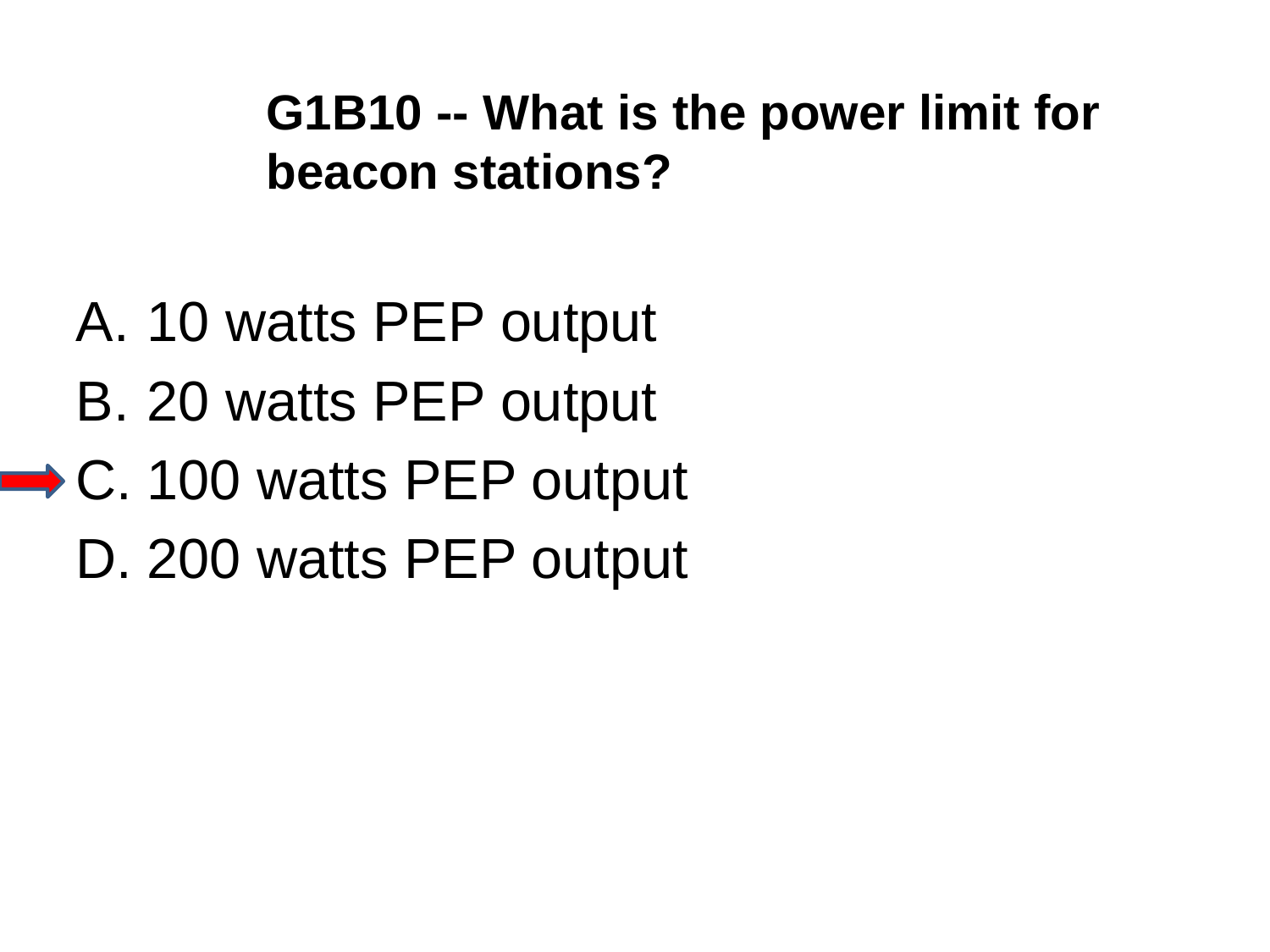

G1B10 -- What is the power limit for beacon stations?
A.	10 watts PEP output
B.	20 watts PEP output
C.	100 watts PEP output
D.	200 watts PEP output